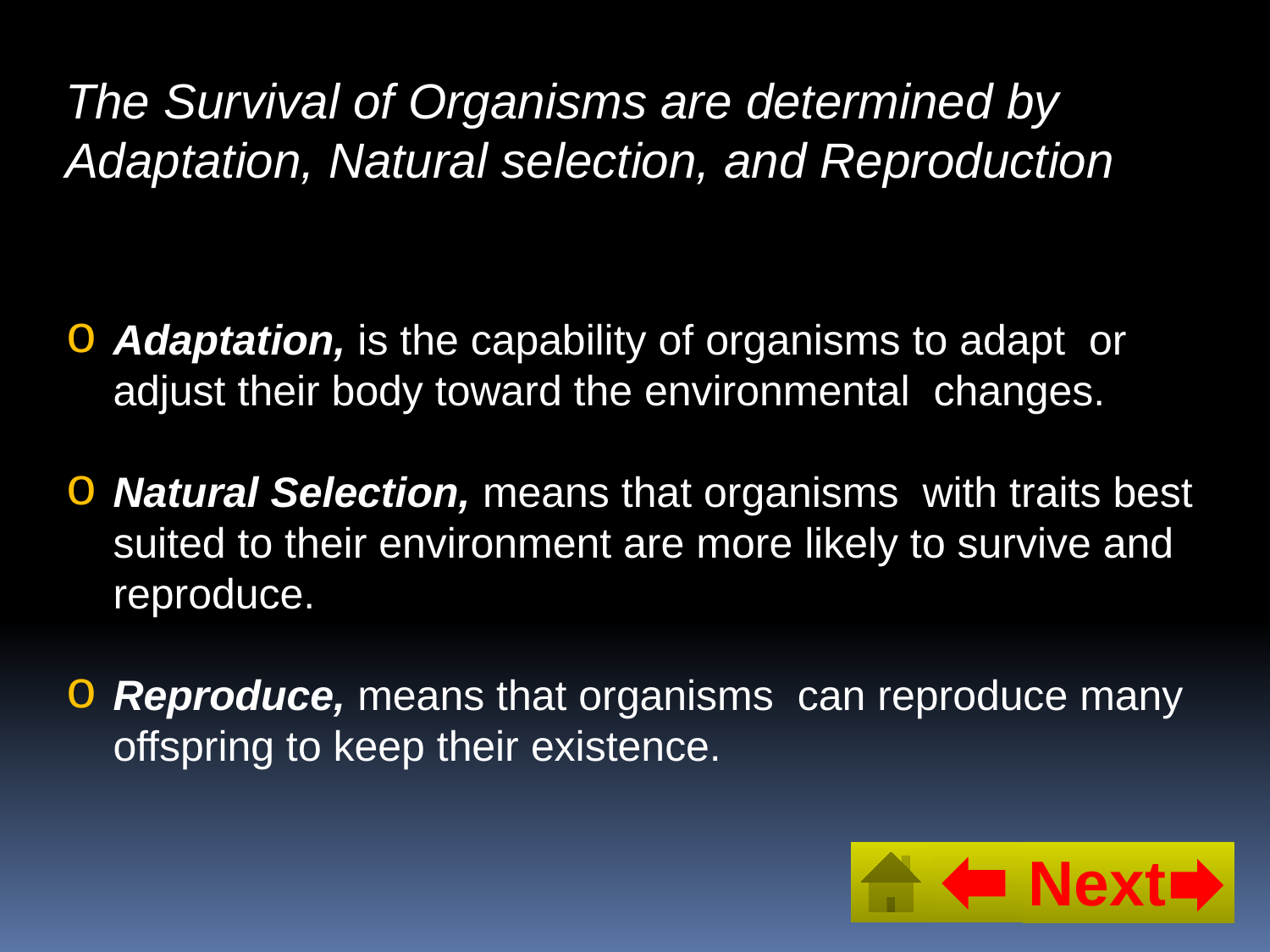

The Survival of Organisms are determined by Adaptation, Natural selection, and Reproduction
Adaptation, is the capability of organisms to adapt  or adjust their body toward the environmental  changes.

Natural Selection, means that organisms  with traits best suited to their environment are more likely to survive and reproduce.

Reproduce, means that organisms  can reproduce many offspring to keep their existence.
Next